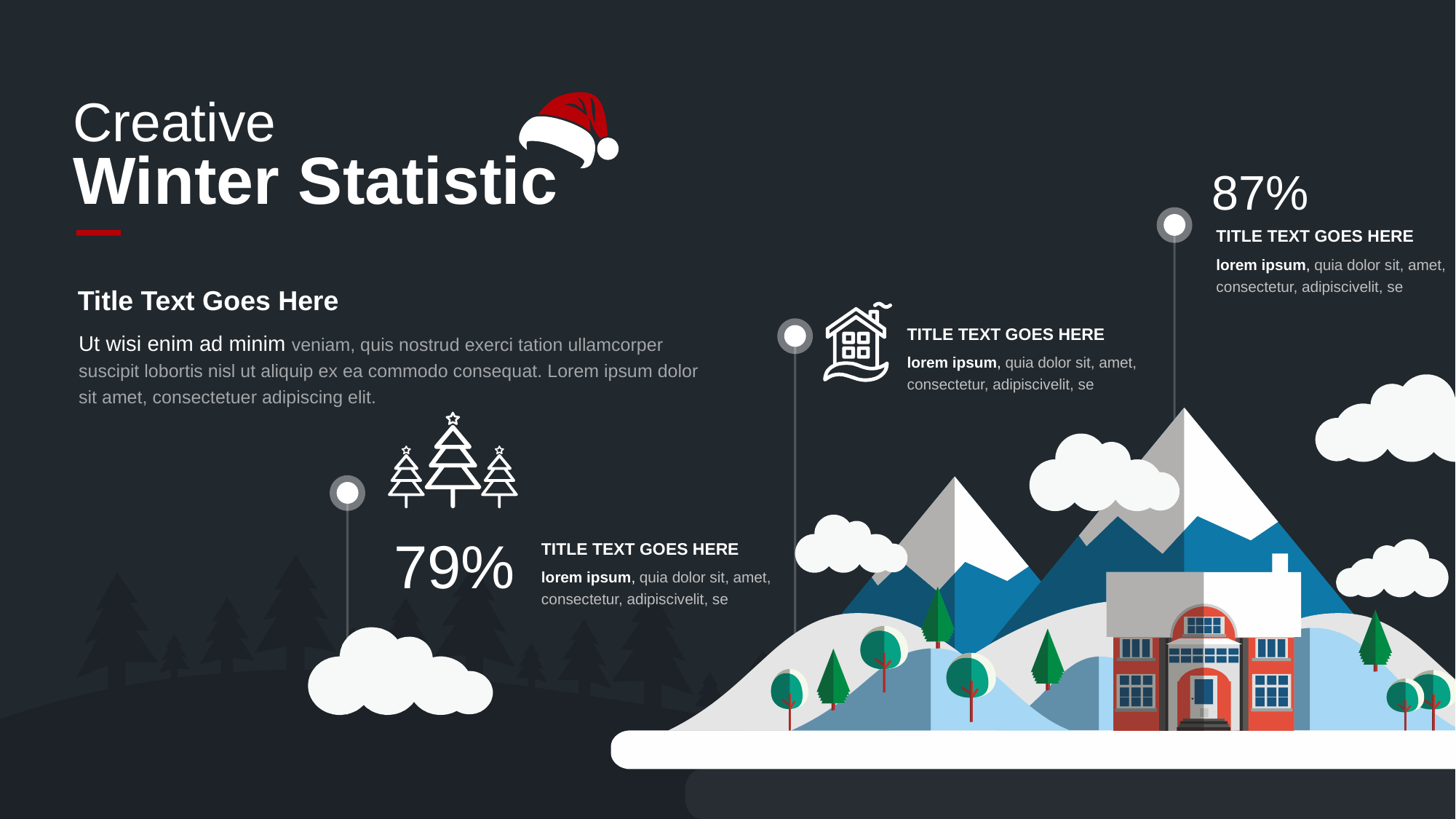

Creative

Winter Statistic
87%

TITLE TEXT GOES HERE
lorem ipsum, quia dolor sit, amet, consectetur, adipiscivelit, se

Title Text Goes Here

TITLE TEXT GOES HERE
lorem ipsum, quia dolor sit, amet, consectetur, adipiscivelit, se

Ut wisi enim ad minim veniam, quis nostrud exerci tation ullamcorper suscipit lobortis nisl ut aliquip ex ea commodo consequat. Lorem ipsum dolor sit amet, consectetuer adipiscing elit.

79%
TITLE TEXT GOES HERE
lorem ipsum, quia dolor sit, amet, consectetur, adipiscivelit, se